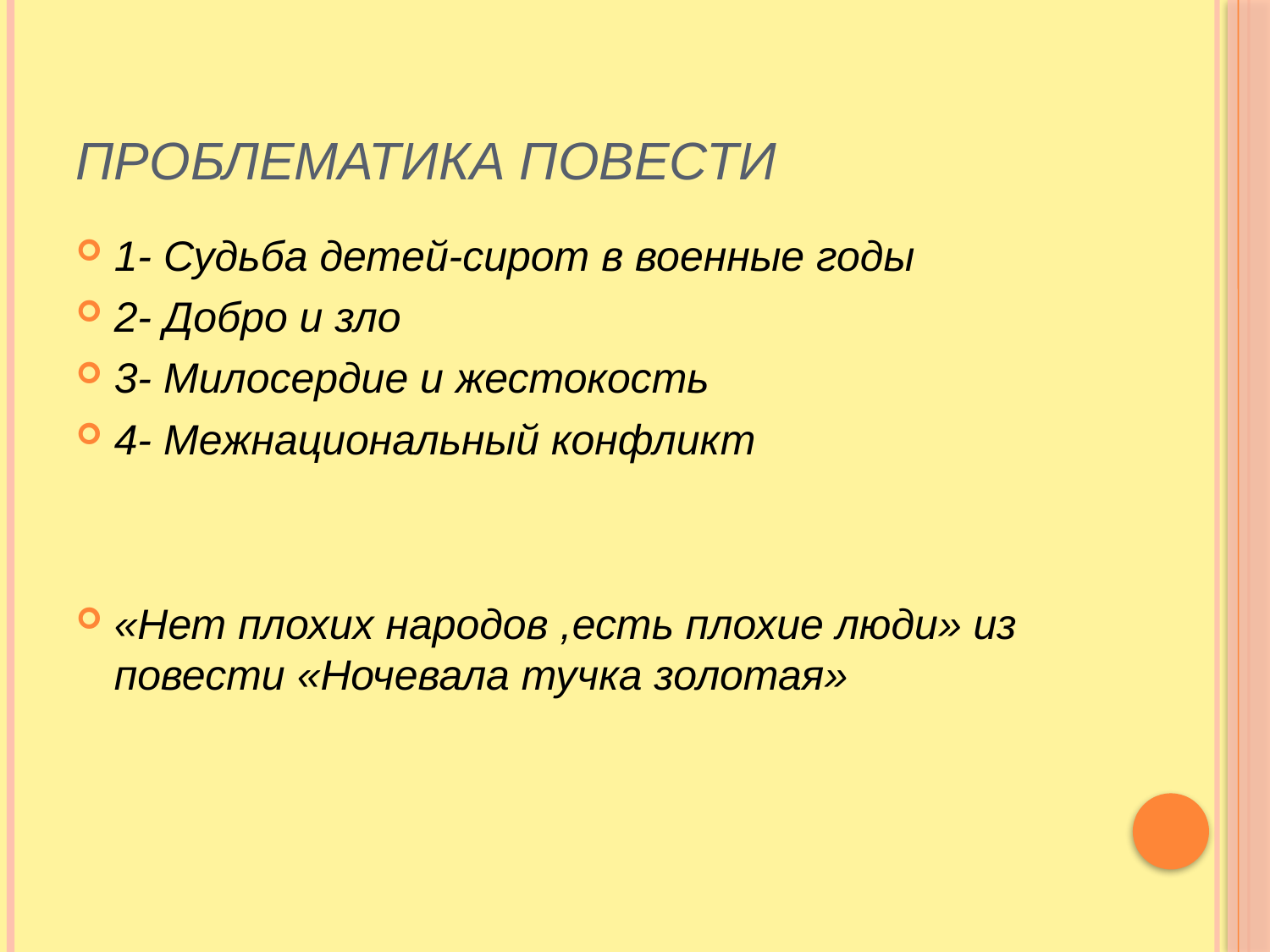

# Проблематика повести
1- Судьба детей-сирот в военные годы
2- Добро и зло
3- Милосердие и жестокость
4- Межнациональный конфликт

«Нет плохих народов ,есть плохие люди» из повести «Ночевала тучка золотая»